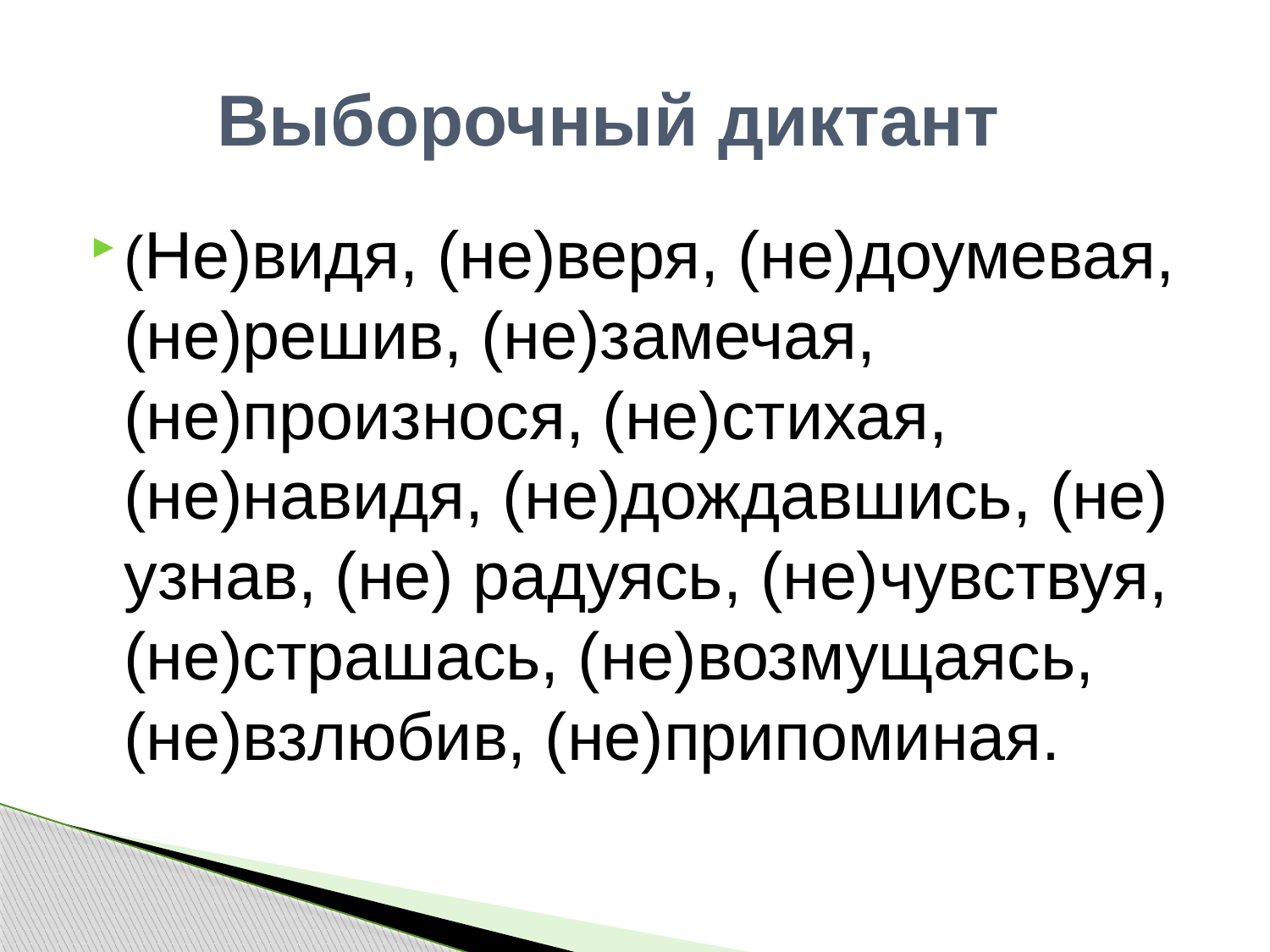

# Выборочный диктант
(Не)видя, (не)веря, (не)доумевая, (не)решив, (не)замечая, (не)произнося, (не)стихая, (не)навидя, (не)дождавшись, (не) узнав, (не) радуясь, (не)чувствуя, (не)страшась, (не)возмущаясь, (не)взлюбив, (не)припоминая.